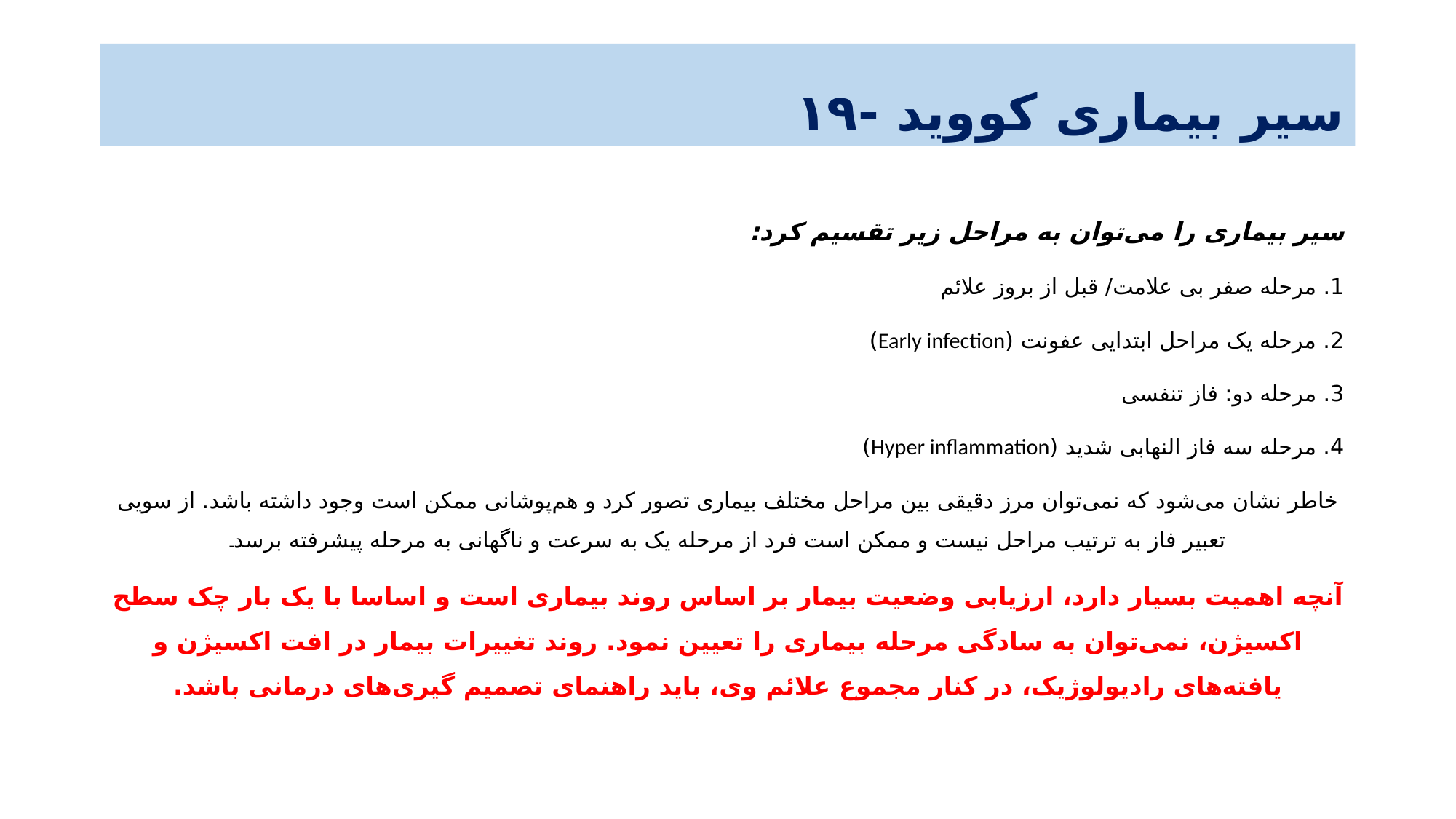

# سیر بیماری کووید -۱۹
سیر بیماری را می‌توان به مراحل زیر تقسیم کرد:
1. مرحله صفر بی علامت/ قبل از بروز علائم
2. مرحله یک مراحل ابتدایی عفونت (Early infection)
3. مرحله دو: فاز تنفسی
4. مرحله سه فاز النهابی شديد (Hyper inflammation)
خاطر نشان می‌شود که نمی‌توان مرز دقیقی بین مراحل مختلف بیماری تصور کرد و هم‌پوشانی ممکن است وجود داشته باشد. از سویی تعبیر فاز به ترتیب مراحل نیست و ممکن است فرد از مرحله یک به سرعت و ناگهانی به مرحله پیشرفته برسد۔
آنچه اهمیت بسیار دارد، ارزیابی وضعیت بیمار بر اساس روند بیماری است و اساسا با یک بار چک سطح اکسیژن، نمی‌توان به سادگی مرحله بیماری را تعیین نمود. روند تغییرات بیمار در افت اکسیژن و یافته‌های رادیولوژیک، در کنار مجموع علائم وی، باید راهنمای تصمیم گیری‌های درمانی باشد.